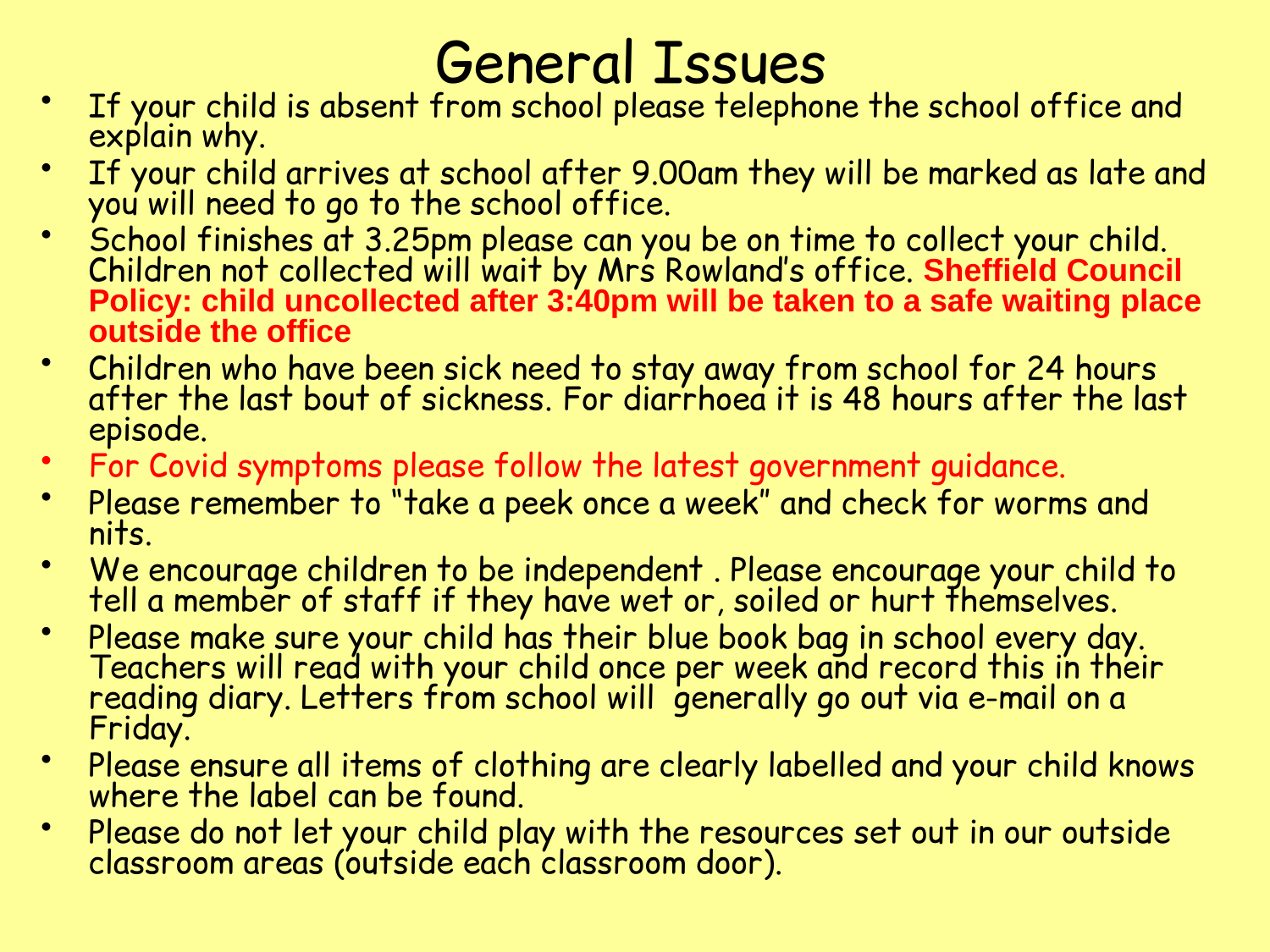

# General Issues
If your child is absent from school please telephone the school office and explain why.
If your child arrives at school after 9.00am they will be marked as late and you will need to go to the school office.
School finishes at 3.25pm please can you be on time to collect your child. Children not collected will wait by Mrs Rowland’s office. Sheffield Council Policy: child uncollected after 3:40pm will be taken to a safe waiting place outside the office
Children who have been sick need to stay away from school for 24 hours after the last bout of sickness. For diarrhoea it is 48 hours after the last episode.
For Covid symptoms please follow the latest government guidance.
Please remember to “take a peek once a week” and check for worms and nits.
We encourage children to be independent . Please encourage your child to tell a member of staff if they have wet or, soiled or hurt themselves.
Please make sure your child has their blue book bag in school every day. Teachers will read with your child once per week and record this in their reading diary. Letters from school will  generally go out via e-mail on a Friday.
Please ensure all items of clothing are clearly labelled and your child knows where the label can be found.
Please do not let your child play with the resources set out in our outside classroom areas (outside each classroom door).